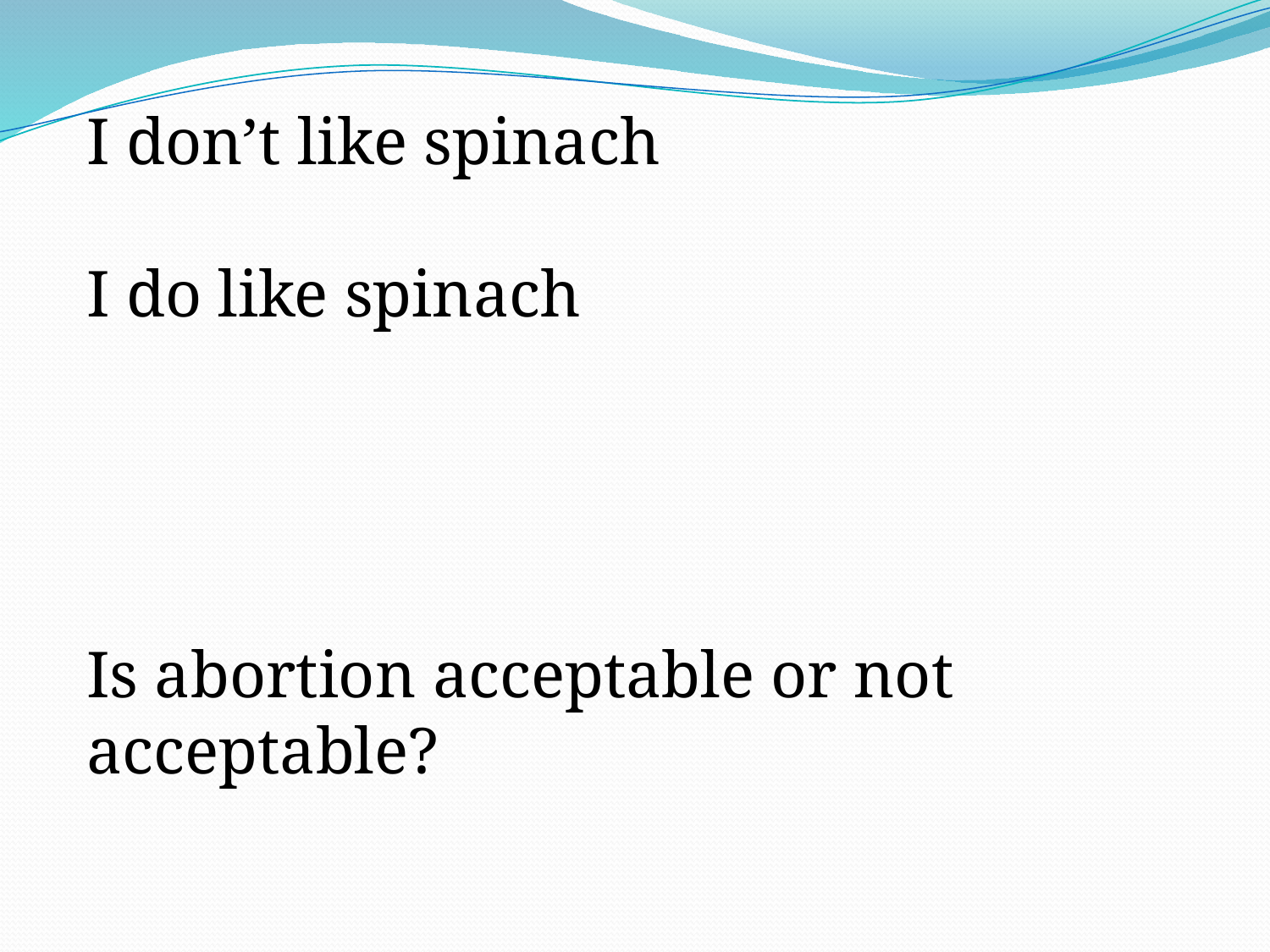

I don’t like spinach

I do like spinach

Is abortion acceptable or not acceptable?